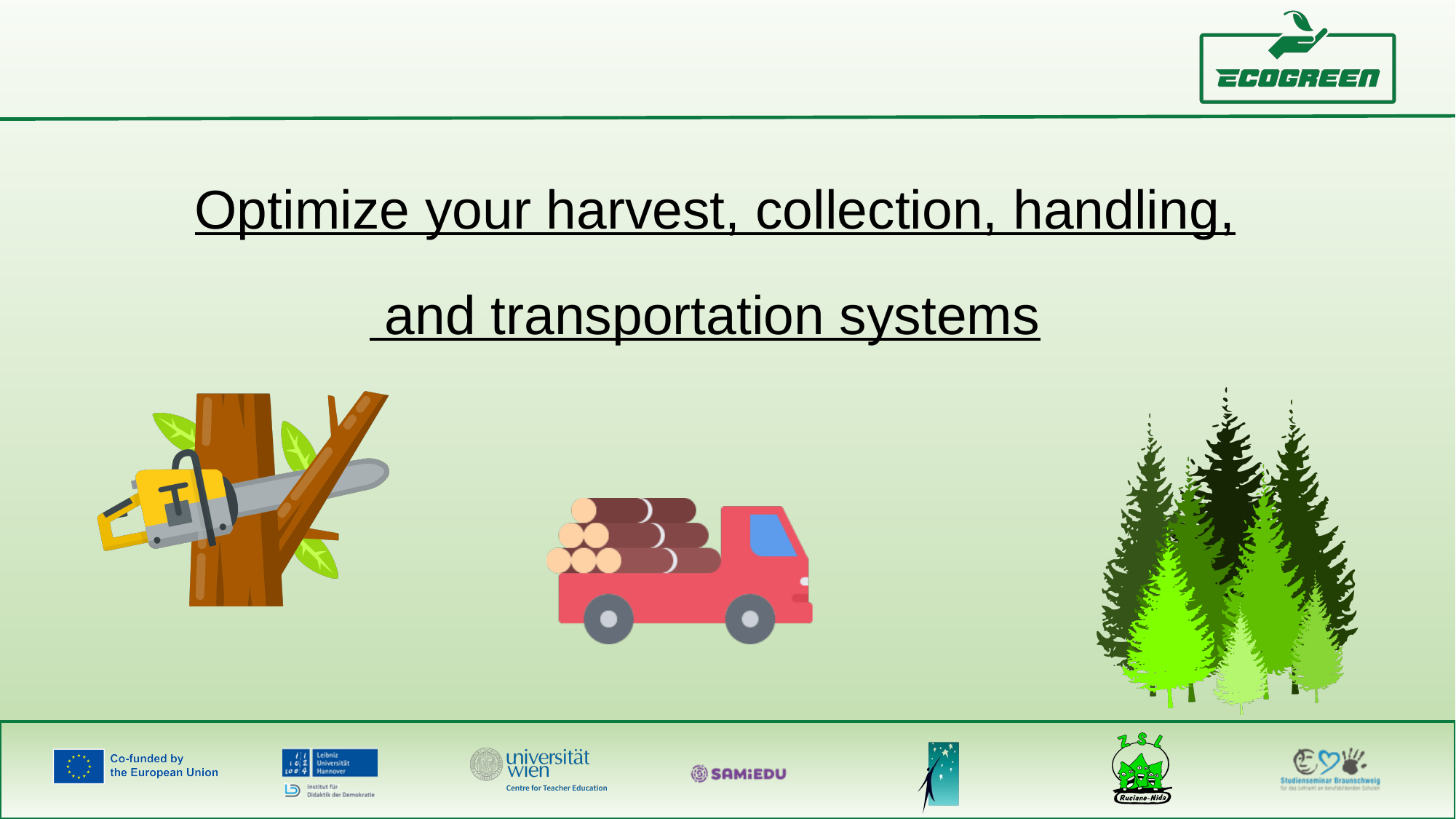

Optimize your harvest, collection, handling,
 and transportation systems